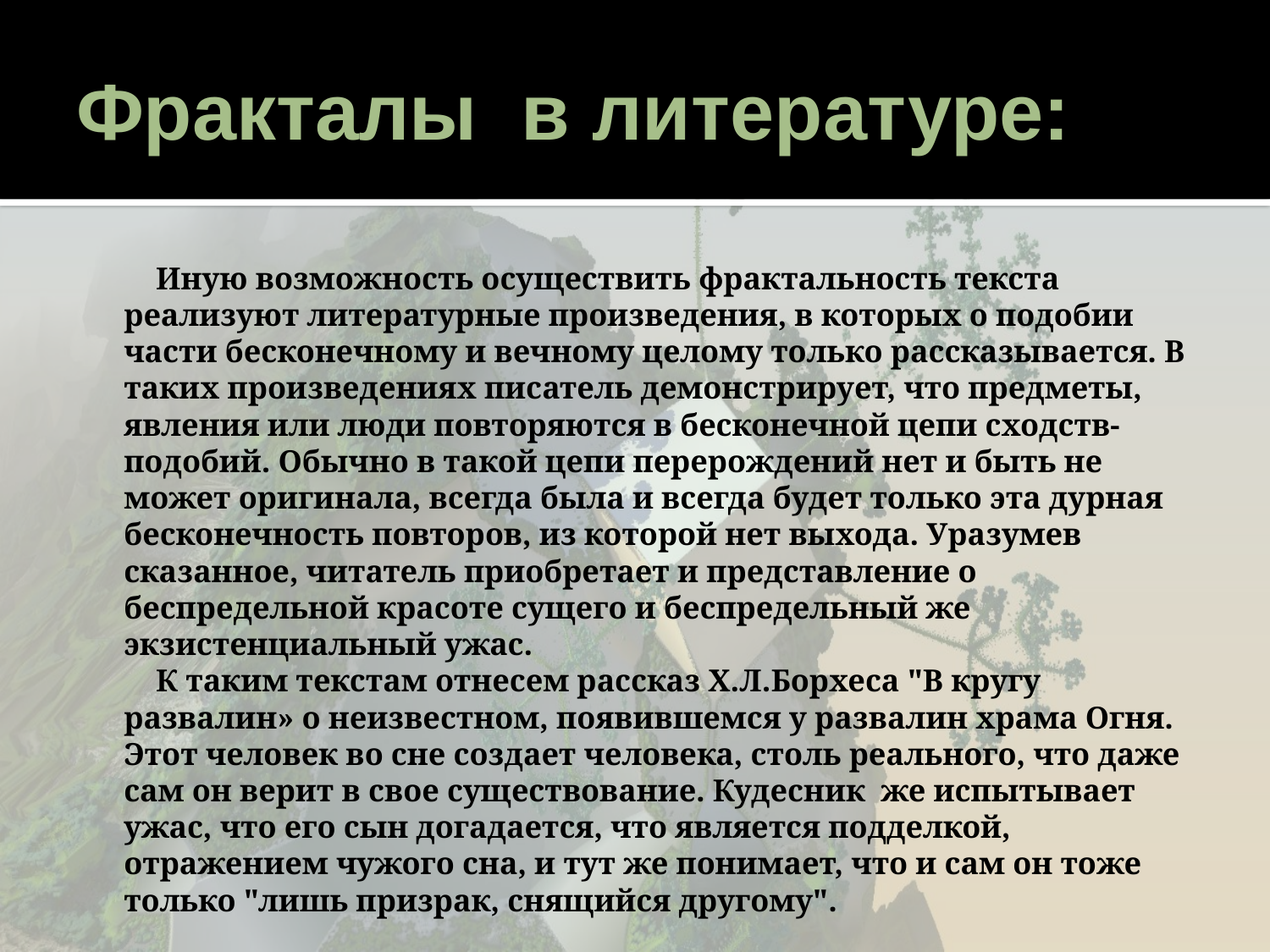

# Фракталы  в литературе:
         Иную возможность осуществить фрактальность текста реализуют литературные произведения, в которых о подобии части бесконечному и вечному целому только рассказывается. В таких произведениях писатель демонстрирует, что предметы, явления или люди повторяются в бесконечной цепи сходств-подобий. Обычно в такой цепи перерождений нет и быть не может оригинала, всегда была и всегда будет только эта дурная бесконечность повторов, из которой нет выхода. Уразумев сказанное, читатель приобретает и представление о беспредельной красоте сущего и беспредельный же экзистенциальный ужас.
         К таким текстам отнесем рассказ Х.Л.Борхеса "В кругу развалин» о неизвестном, появившемся у развалин храма Огня. Этот человек во сне создает человека, столь реального, что даже сам он верит в свое существование. Кудесник  же испытывает ужас, что его сын догадается, что является подделкой, отражением чужого сна, и тут же понимает, что и сам он тоже только "лишь призрак, снящийся другому".